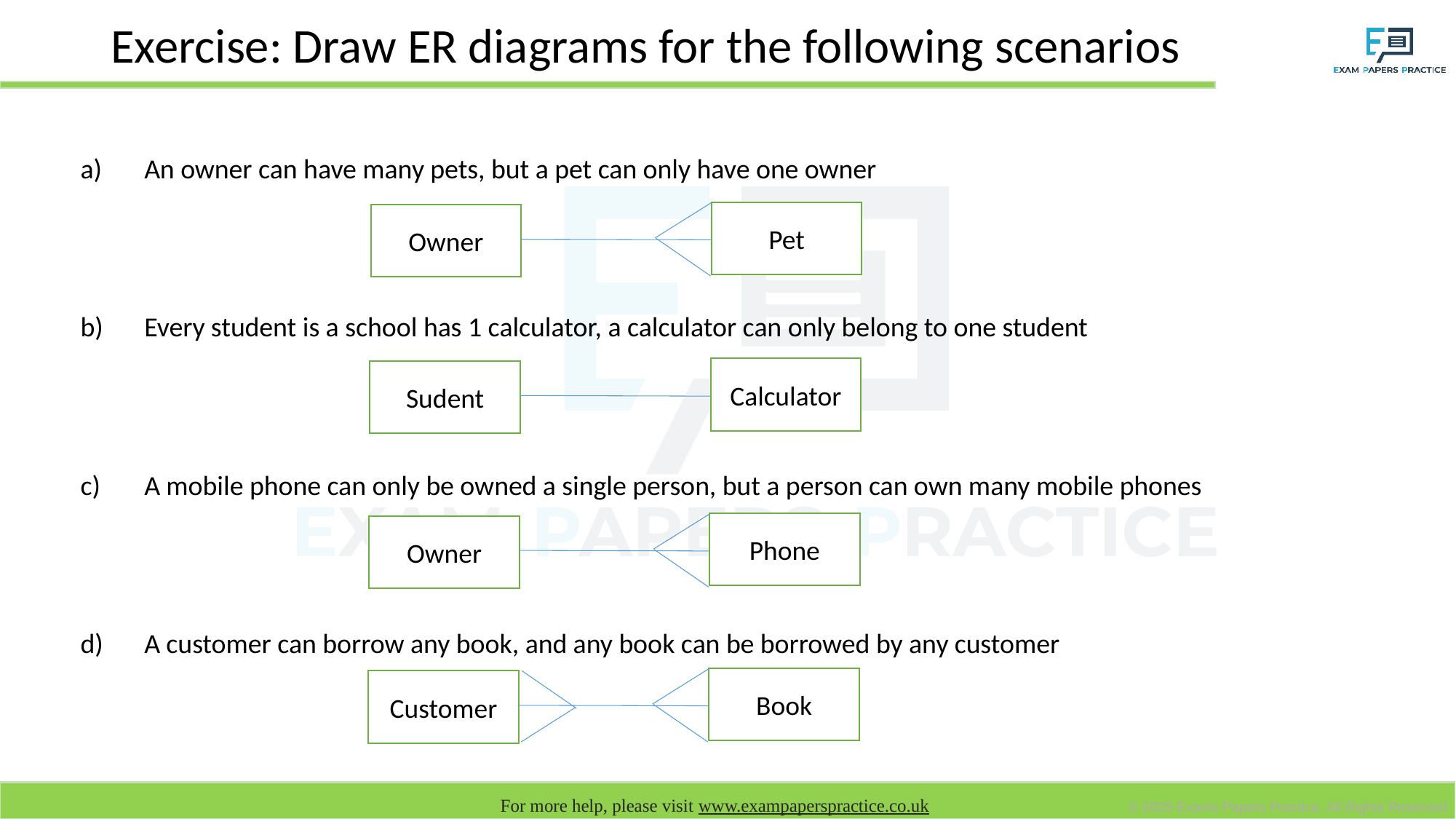

# Exercise: Draw ER diagrams for the following scenarios
An owner can have many pets, but a pet can only have one owner

Every student is a school has 1 calculator, a calculator can only belong to one student

A mobile phone can only be owned a single person, but a person can own many mobile phones

A customer can borrow any book, and any book can be borrowed by any customer
Pet
Owner
Calculator
Sudent
Phone
Owner
Book
Customer